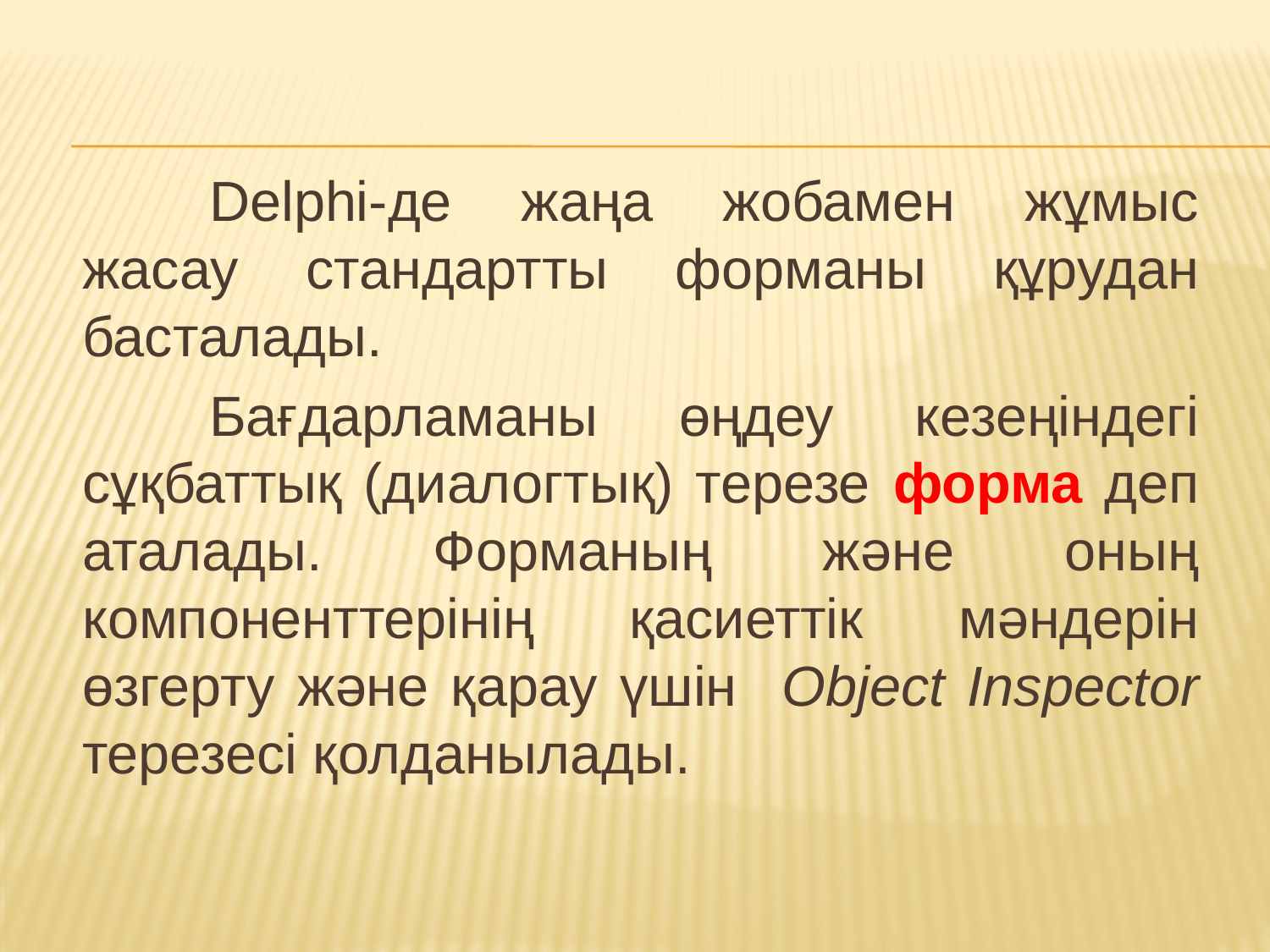

Delphi-де жаңа жобамен жұмыс жасау стандартты форманы құрудан басталады.
	Бағдарламаны өңдеу кезеңіндегі сұқбаттық (диалогтық) терезе форма деп аталады. Форманың және оның компоненттерінің қасиеттік мәндерін өзгерту және қарау үшін  Object Inspector терезесі қолданылады.